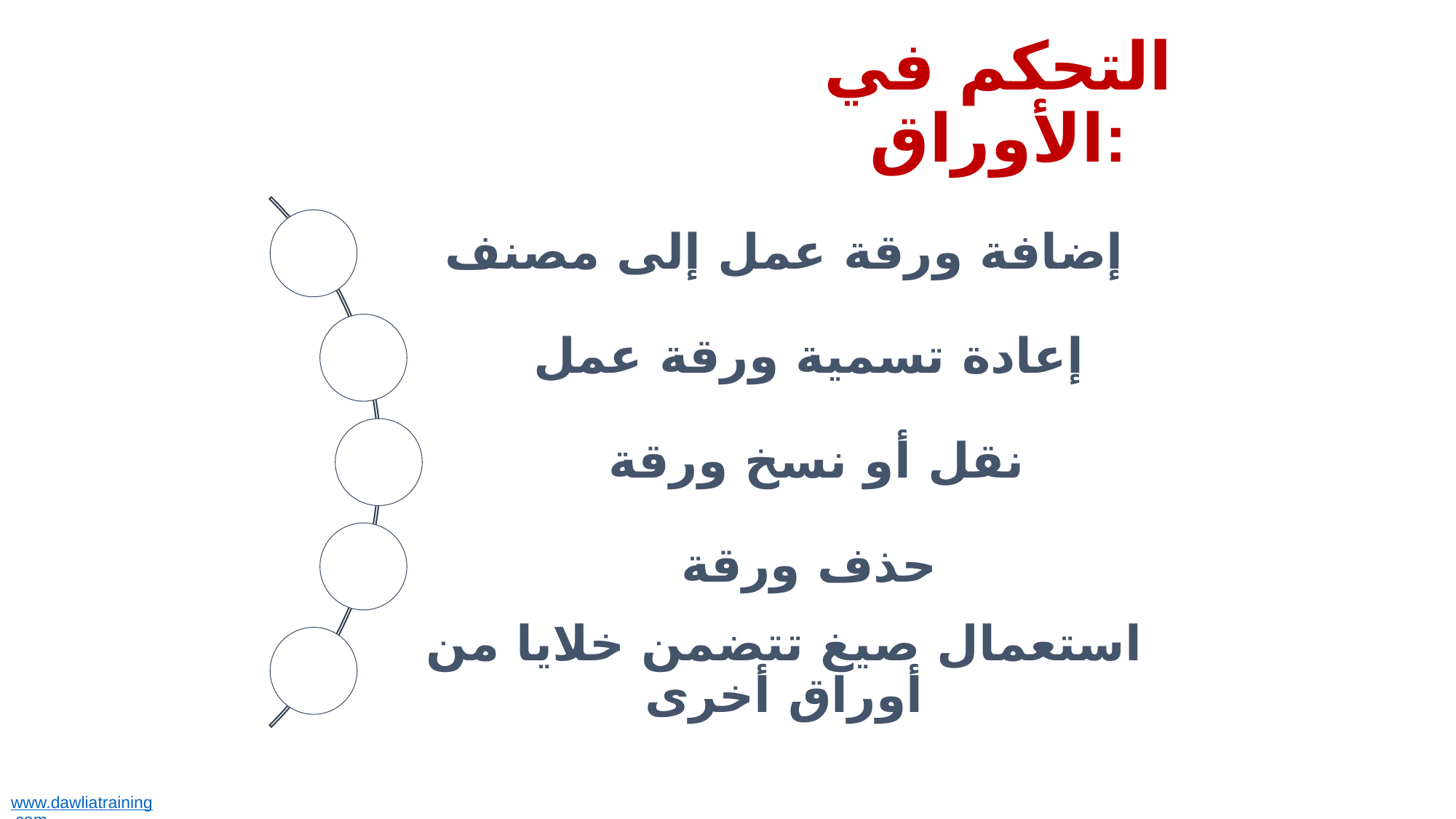

# التحكم في الأوراق:
إضافة ورقة عمل إلى مصنف
إعادة تسمية ورقة عمل
نقل أو نسخ ورقة
حذف ورقة
استعمال صيغ تتضمن خلايا من أوراق أخرى
www.dawliatraining.com